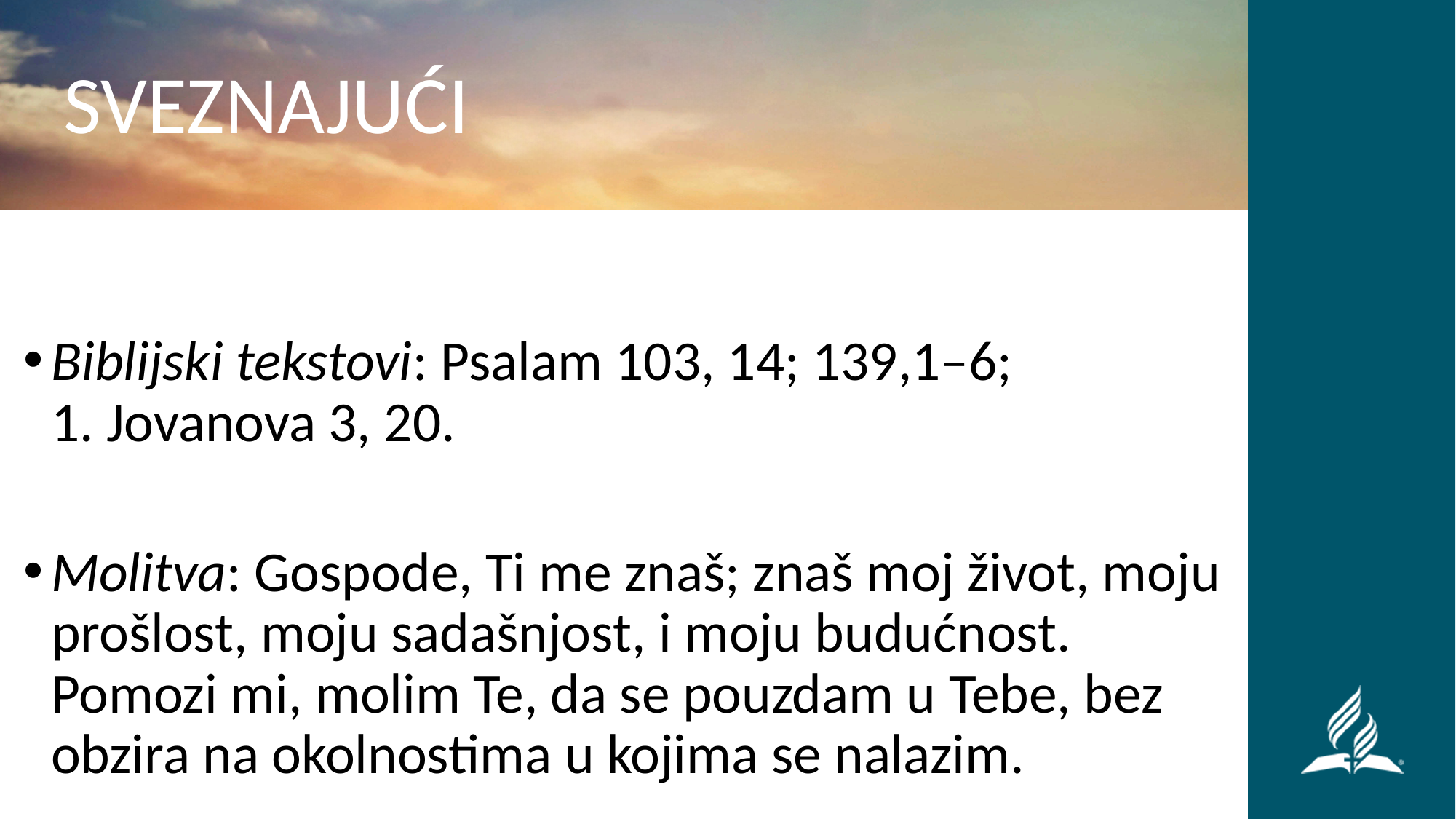

SVEZNAJUĆI

Biblijski tekstovi: Psalam 103, 14; 139,1–6; 1. Jovanova 3, 20.

Molitva: Gospode, Ti me znaš; znaš moj život, moju prošlost, moju sadašnjost, i moju budućnost. Pomozi mi, molim Te, da se pouzdam u Tebe, bez obzira na okolnostima u kojima se nalazim.